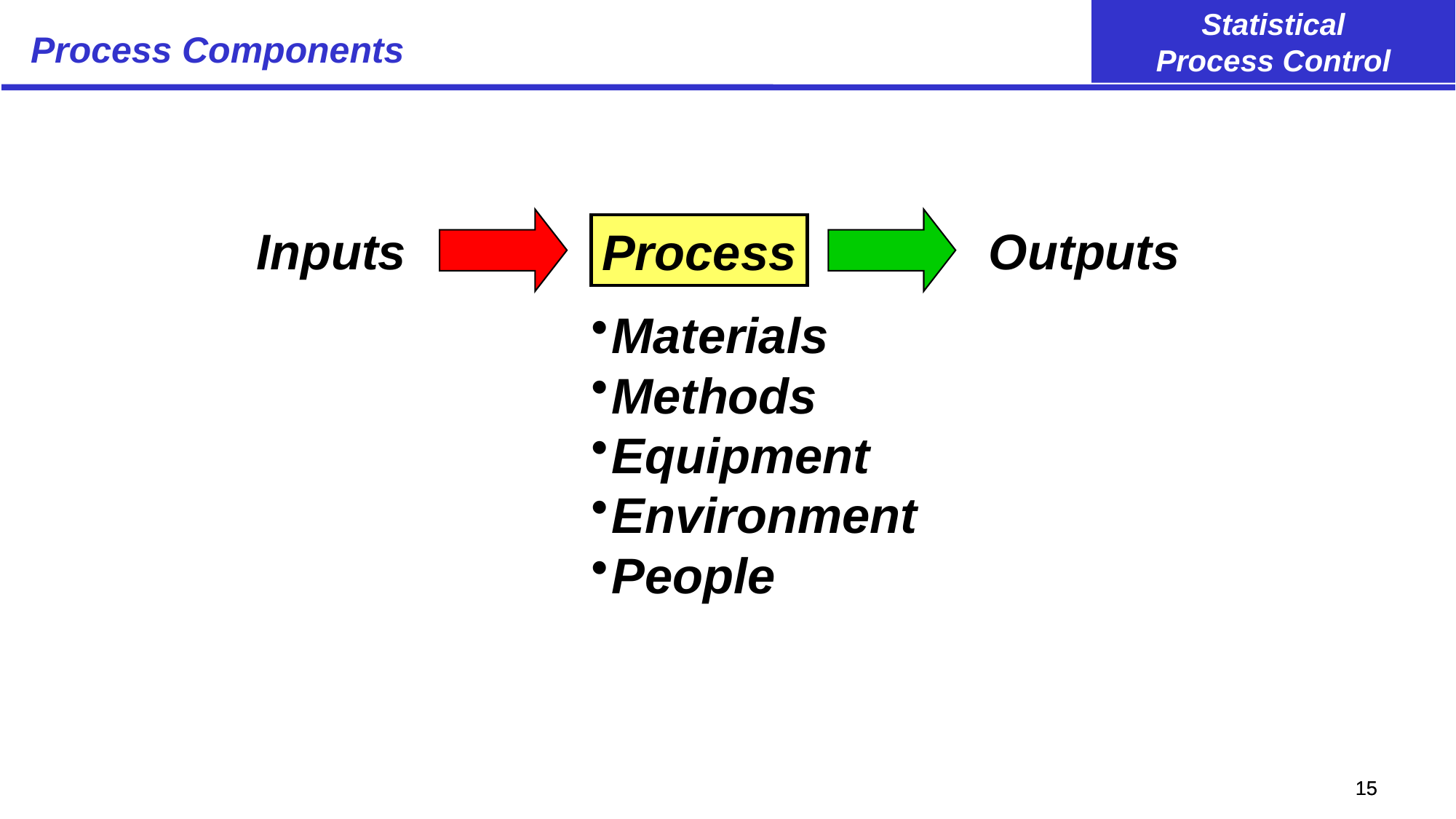

# Process Components

Inputs
Outputs
Process
Materials
Methods
Equipment
Environment
People